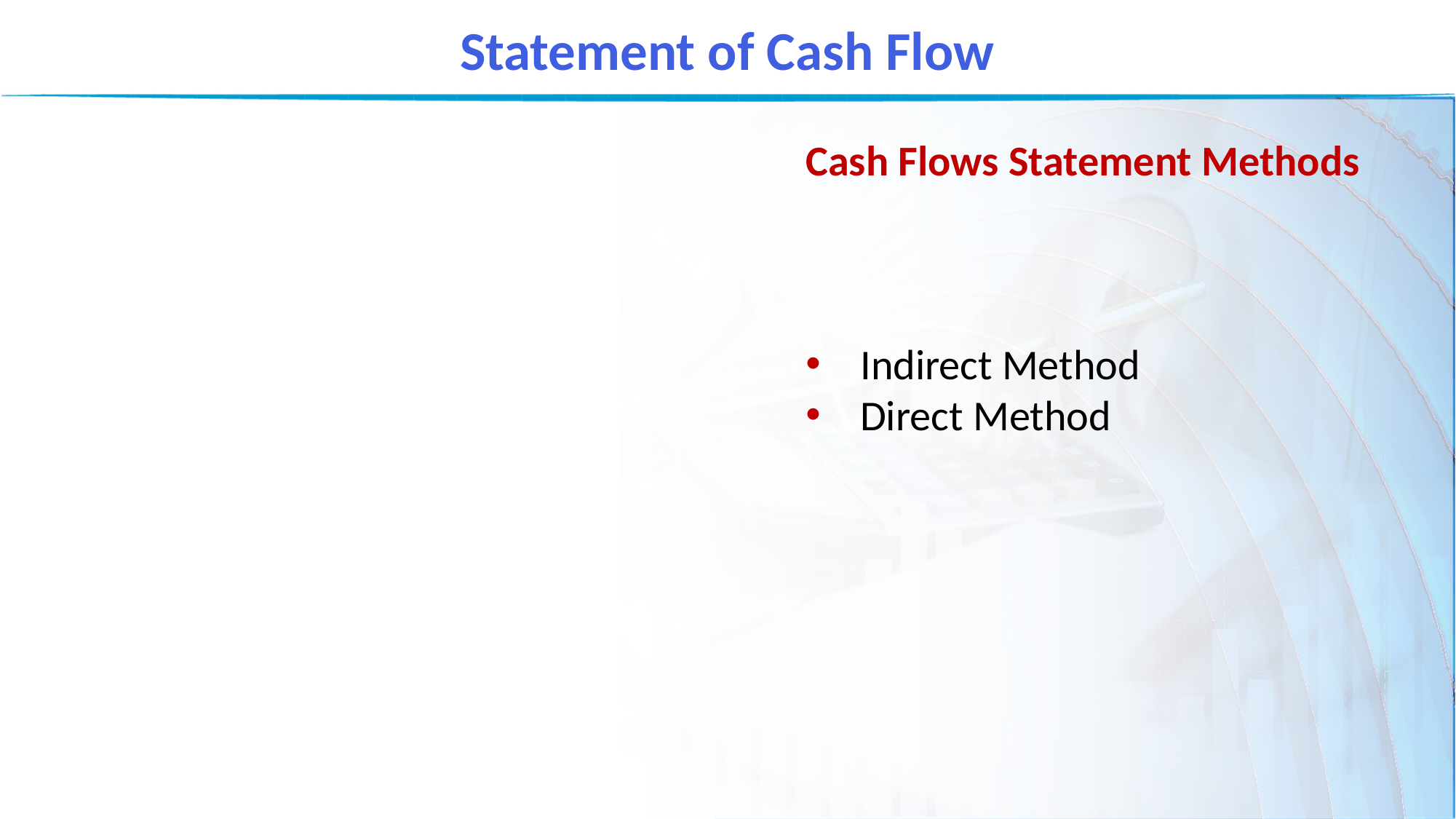

Statement of Cash Flow
Cash Flows Statement Methods

Indirect Method
Direct Method